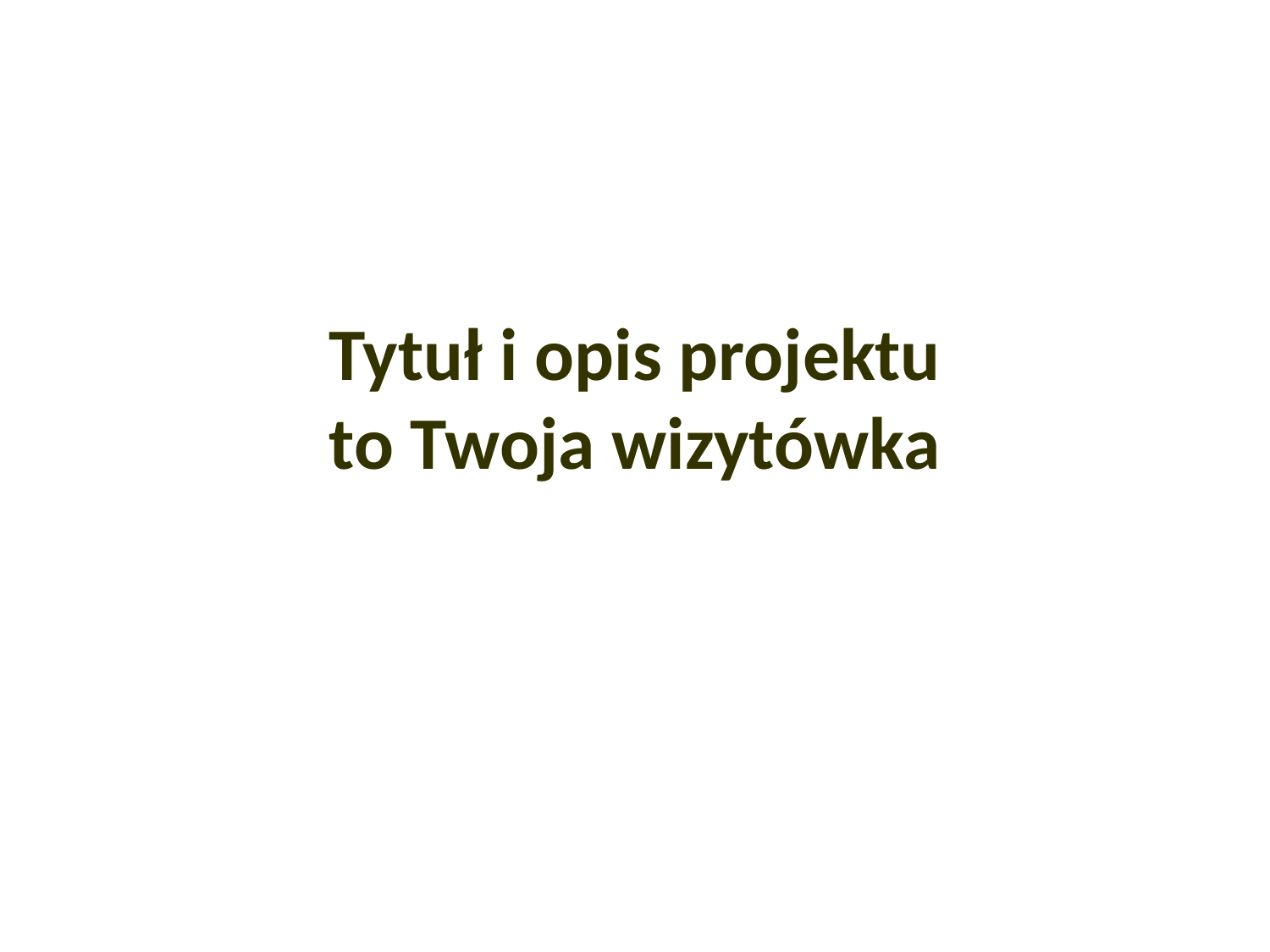

# Tytuł i opis projektu to Twoja wizytówka